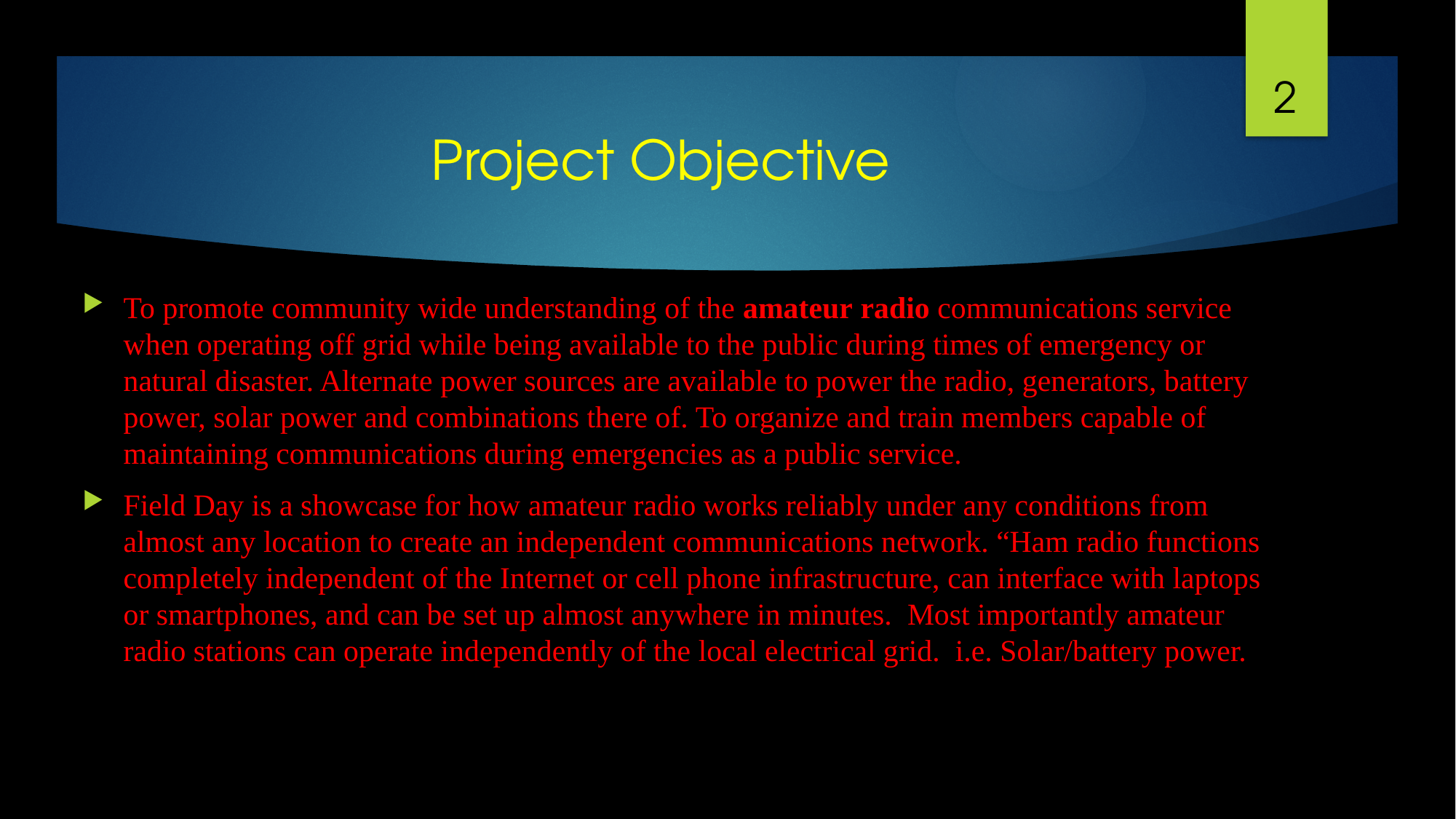

2
# Project Objective
To promote community wide understanding of the amateur radio communications service when operating off grid while being available to the public during times of emergency or natural disaster. Alternate power sources are available to power the radio, generators, battery power, solar power and combinations there of. To organize and train members capable of maintaining communications during emergencies as a public service.
Field Day is a showcase for how amateur radio works reliably under any conditions from almost any location to create an independent communications network. “Ham radio functions completely independent of the Internet or cell phone infrastructure, can interface with laptops or smartphones, and can be set up almost anywhere in minutes.  Most importantly amateur radio stations can operate independently of the local electrical grid.  i.e. Solar/battery power.